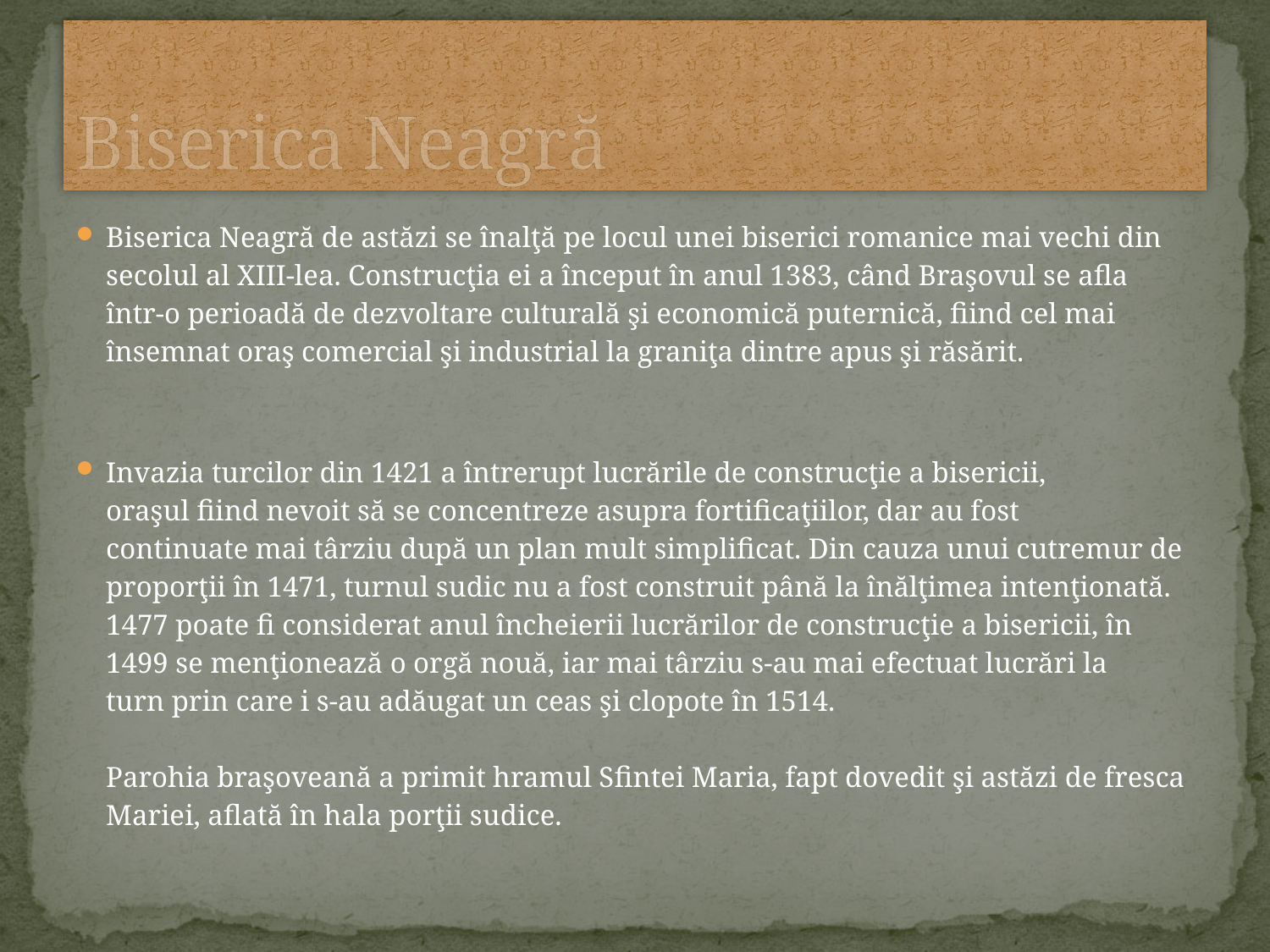

# Biserica Neagră
Biserica Neagră de astăzi se înalţă pe locul unei biserici romanice mai vechi din secolul al XIII-lea. Construcţia ei a început în anul 1383, când Braşovul se afla într-o perioadă de dezvoltare culturală şi economică puternică, fiind cel mai însemnat oraş comercial şi industrial la graniţa dintre apus şi răsărit.
Invazia turcilor din 1421 a întrerupt lucrările de construcţie a bisericii, oraşul fiind nevoit să se concentreze asupra fortificaţiilor, dar au fost continuate mai târziu după un plan mult simplificat. Din cauza unui cutremur de proporţii în 1471, turnul sudic nu a fost construit până la înălţimea intenţionată. 1477 poate fi considerat anul încheierii lucrărilor de construcţie a bisericii, în 1499 se menţionează o orgă nouă, iar mai târziu s-au mai efectuat lucrări la turn prin care i s-au adăugat un ceas şi clopote în 1514. 
Parohia braşoveană a primit hramul Sfintei Maria, fapt dovedit şi astăzi de fresca Mariei, aflată în hala porţii sudice.